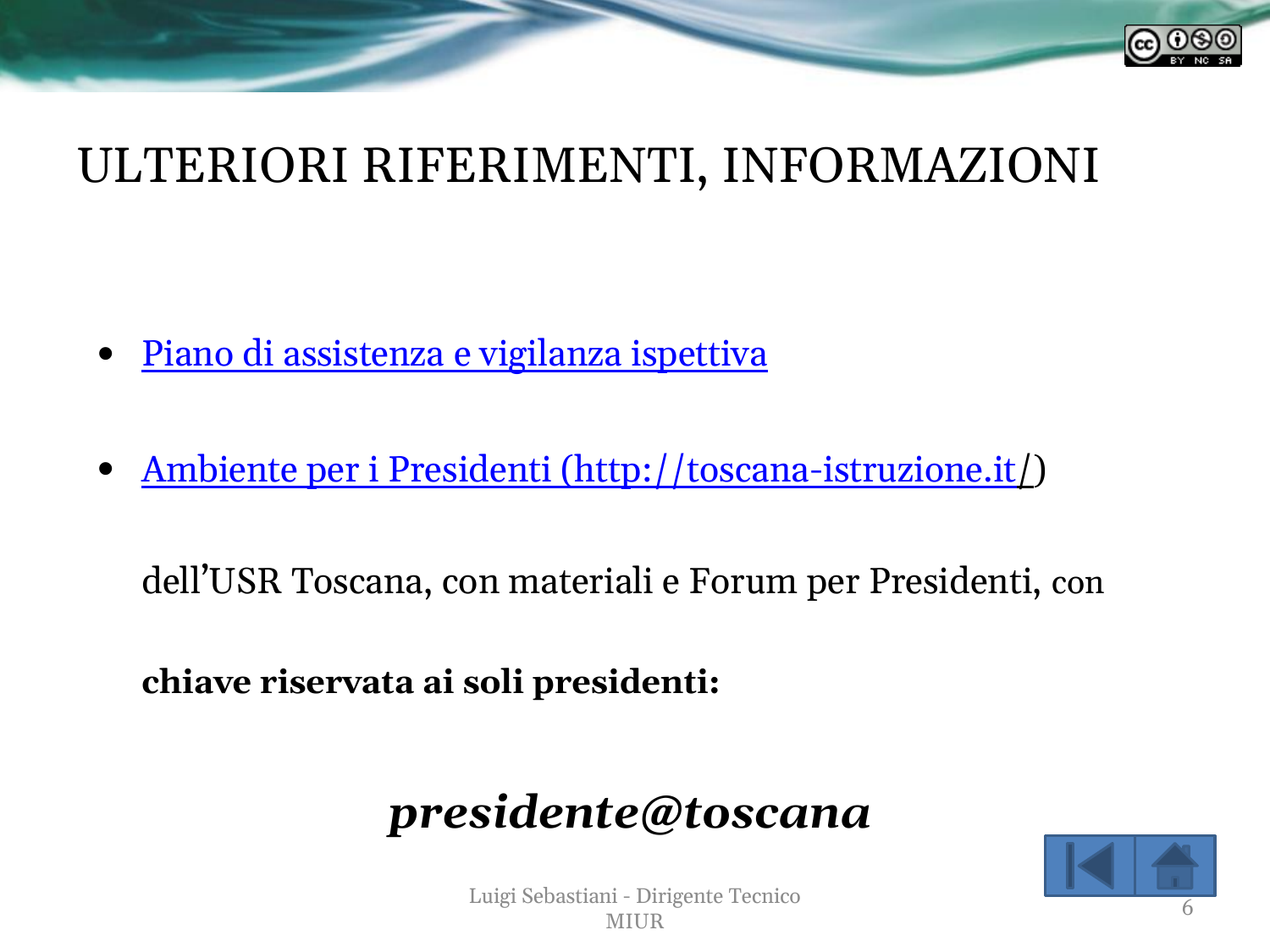

# ULTERIORI RIFERIMENTI, INFORMAZIONI
Piano di assistenza e vigilanza ispettiva
Ambiente per i Presidenti (http://toscana-istruzione.it/) dell’USR Toscana, con materiali e Forum per Presidenti, con chiave riservata ai soli presidenti:
presidente@toscana

Luigi Sebastiani - Dirigente Tecnico MIUR
6